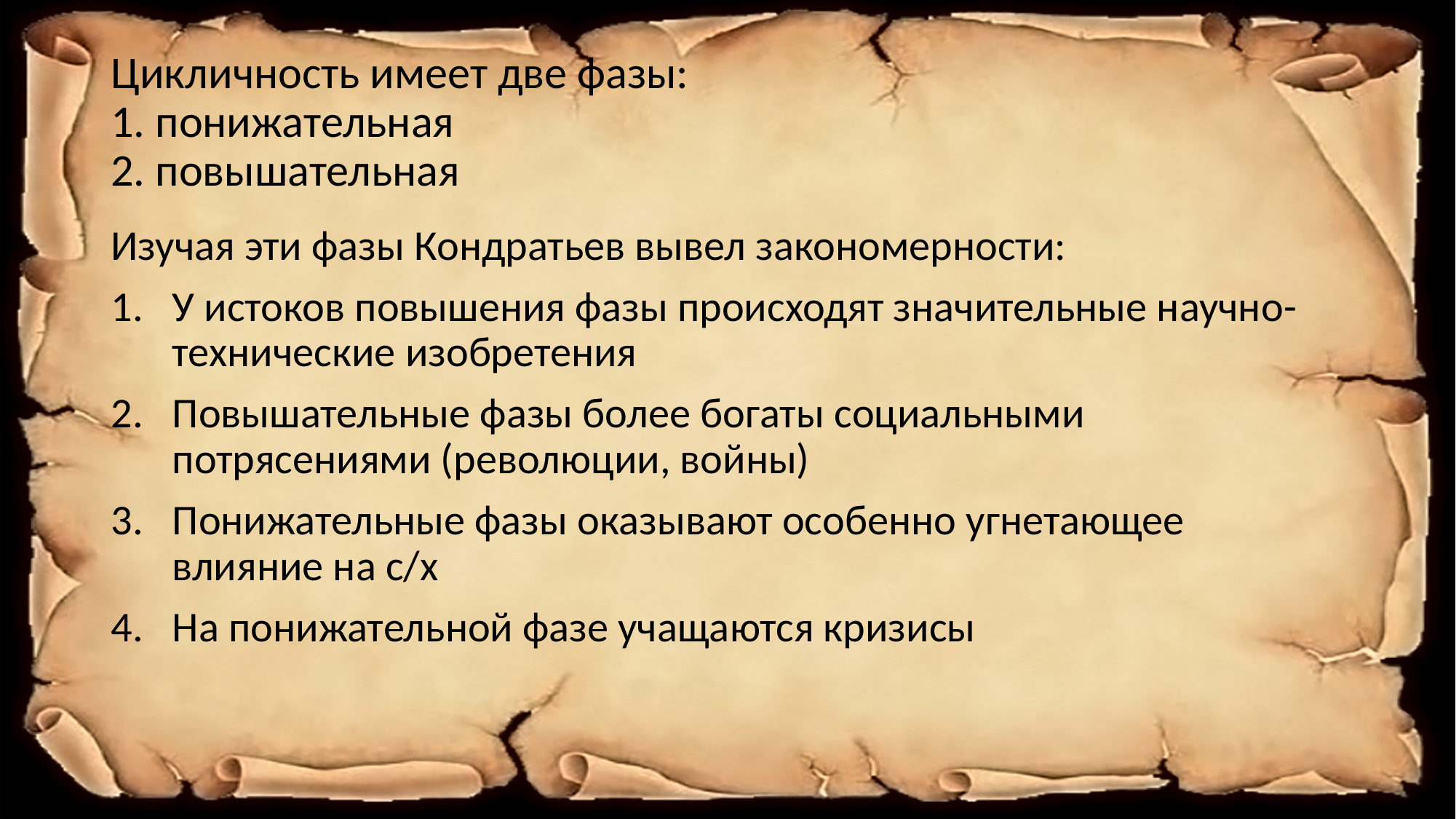

# Цикличность имеет две фазы: 1. понижательная 2. повышательная
Изучая эти фазы Кондратьев вывел закономерности:
У истоков повышения фазы происходят значительные научно-технические изобретения
Повышательные фазы более богаты социальными потрясениями (революции, войны)
Понижательные фазы оказывают особенно угнетающее влияние на с/х
На понижательной фазе учащаются кризисы